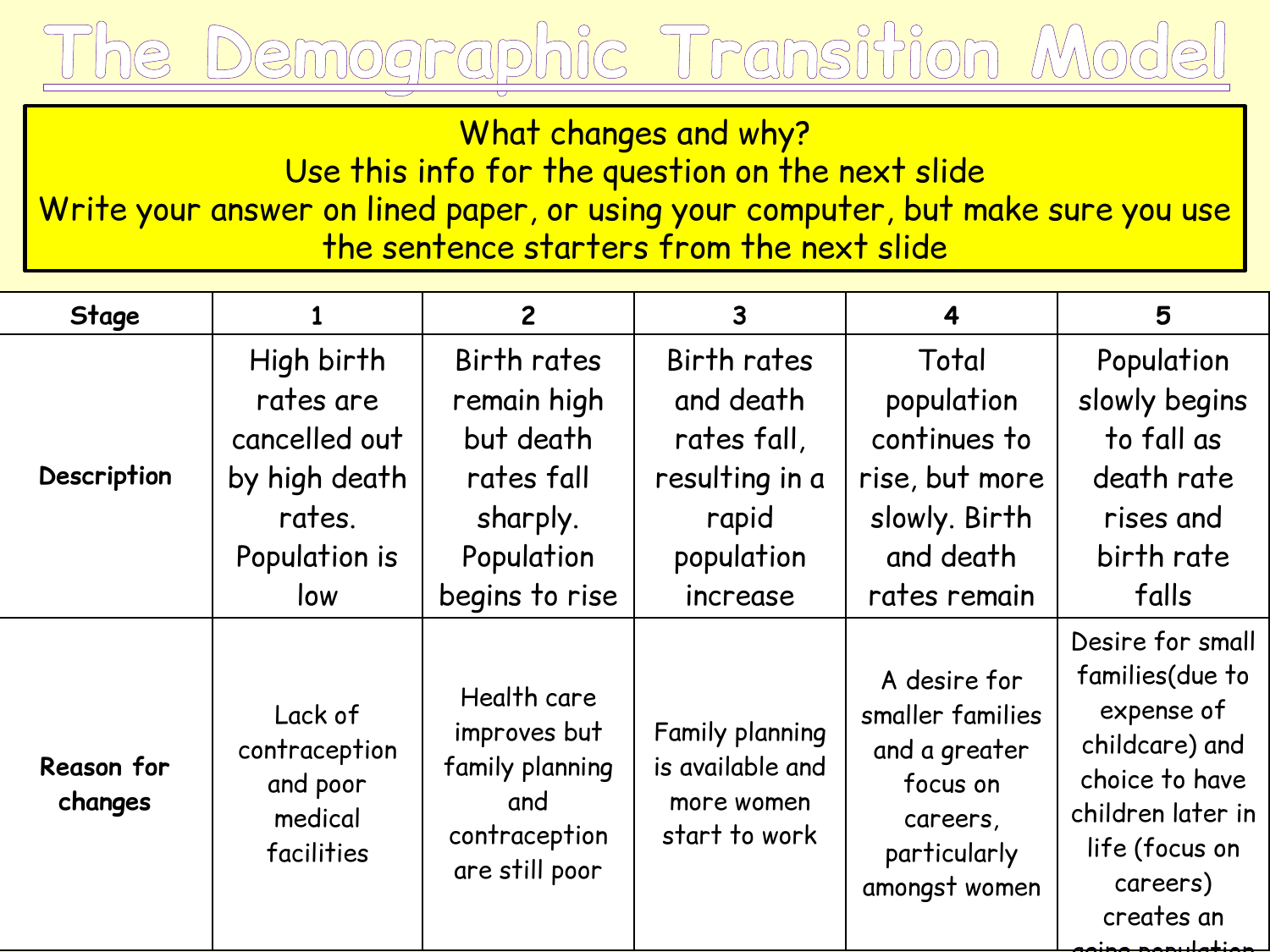

The Demographic Transition Model
What changes and why?
Use this info for the question on the next slide
Write your answer on lined paper, or using your computer, but make sure you use the sentence starters from the next slide
| Stage | 1 | 2 | 3 | 4 | 5 |
| --- | --- | --- | --- | --- | --- |
| Description | High birth rates are cancelled out by high death rates. Population is low | Birth rates remain high but death rates fall sharply. Population begins to rise | Birth rates and death rates fall, resulting in a rapid population increase | Total population continues to rise, but more slowly. Birth and death rates remain low | Population slowly begins to fall as death rate rises and birth rate falls |
| Reason for changes | Lack of contraception and poor medical facilities | Health care improves but family planning and contraception are still poor | Family planning is available and more women start to work | A desire for smaller families and a greater focus on careers, particularly amongst women | Desire for small families(due to expense of childcare) and choice to have children later in life (focus on careers) creates an aging population |